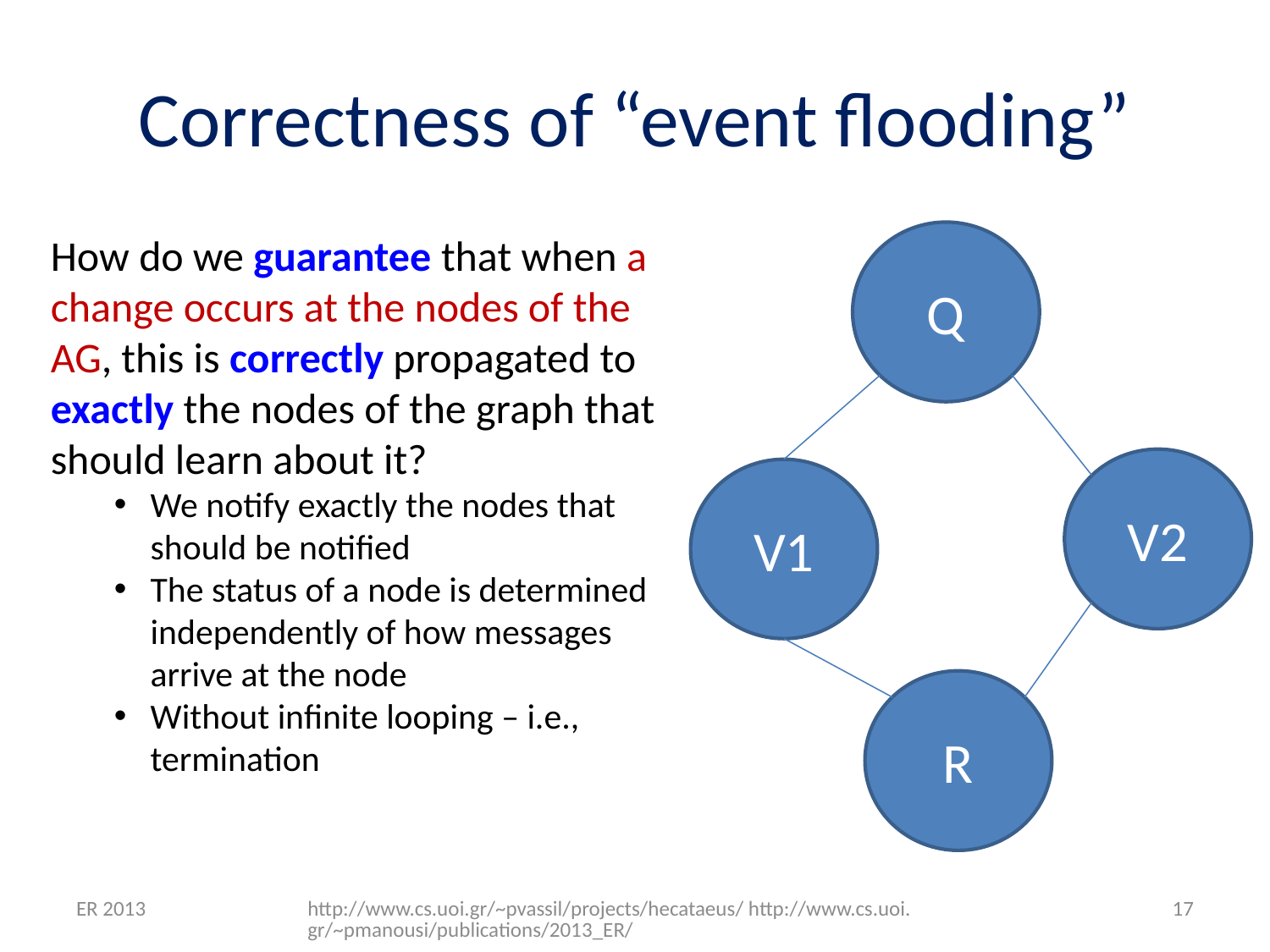

# Correctness of “event flooding”
How do we guarantee that when a change occurs at the nodes of the AG, this is correctly propagated to exactly the nodes of the graph that should learn about it?
We notify exactly the nodes that should be notified
The status of a node is determined independently of how messages arrive at the node
Without infinite looping – i.e., termination
Q

V2
V1

R
ER 2013
http://www.cs.uoi.gr/~pvassil/projects/hecataeus/ http://www.cs.uoi.gr/~pmanousi/publications/2013_ER/
17